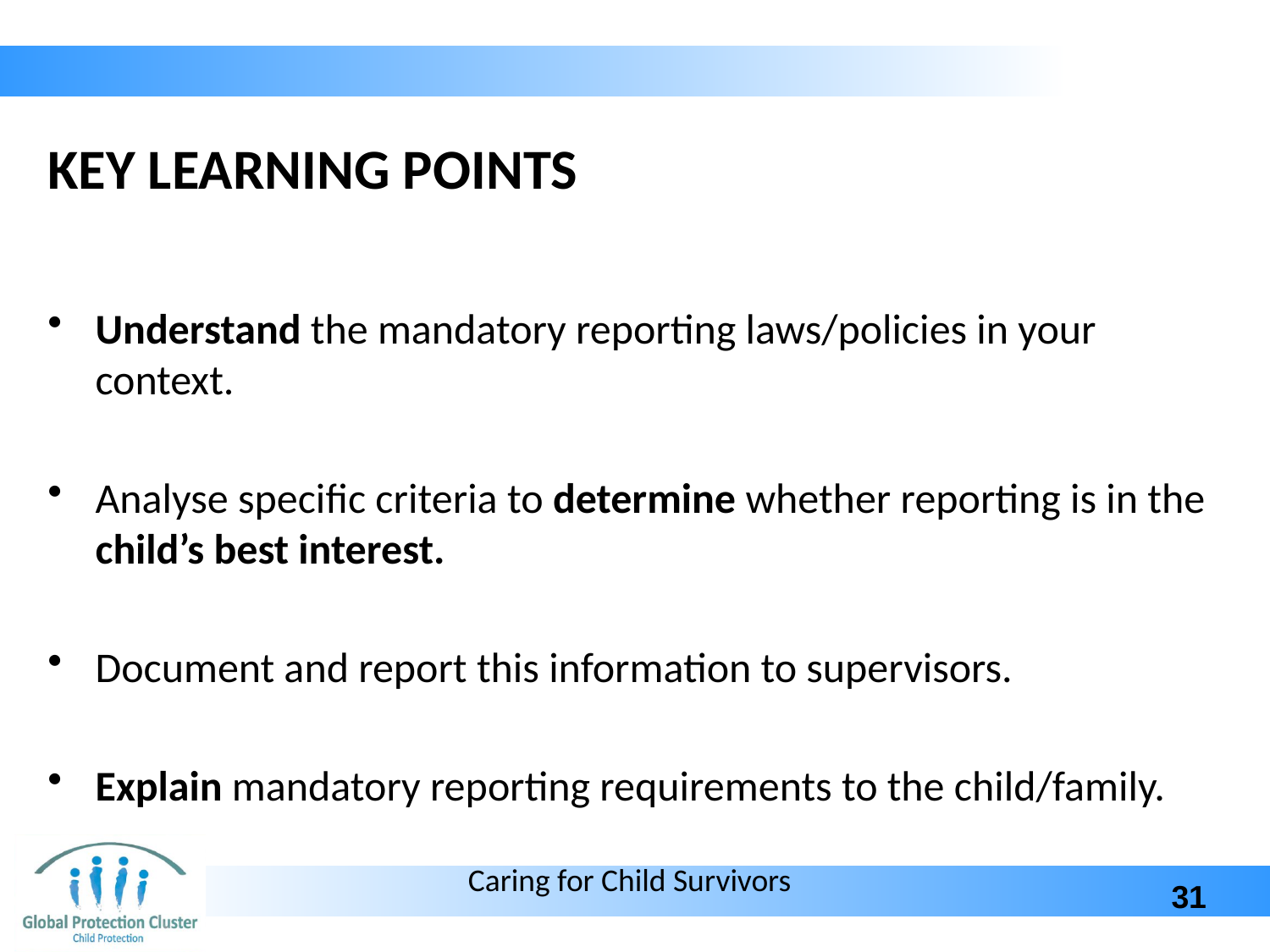

# KEY LEARNING POINTS

Understand the mandatory reporting laws/policies in your context.

Analyse specific criteria to determine whether reporting is in the child’s best interest.

Document and report this information to supervisors.

Explain mandatory reporting requirements to the child/family.

Caring for Child Survivors
31